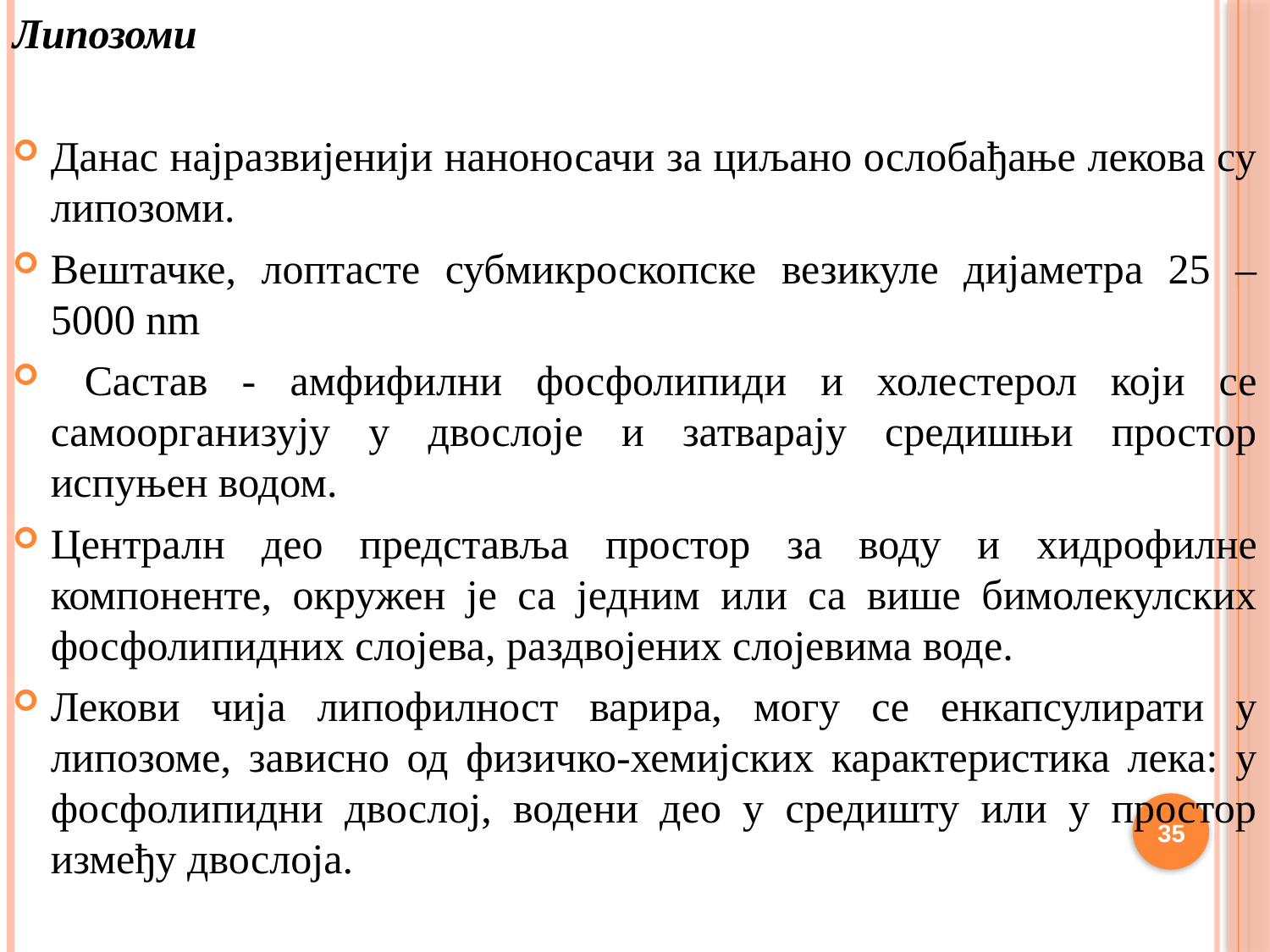

Липозоми

Данас најразвијенији наноносачи за циљано ослобађање лекова су липозоми.
Вештачке, лоптасте субмикроскопске везикуле дијаметра 25 – 5000 nm
 Састав - амфифилни фосфолипиди и холестерол који се самоорганизују у двослоје и затварају средишњи простор испуњен водом.
Централн део представља простор за воду и хидрофилне компоненте, окружен је са једним или са више бимолекулских фосфолипидних слојева, раздвојених слојевима воде.
Лекови чија липофилност варира, могу се енкапсулирати у липозоме, зависно од физичко-хемијских карактеристика лека: у фосфолипидни двослој, водени део у средишту или у простор између двослоја.

35